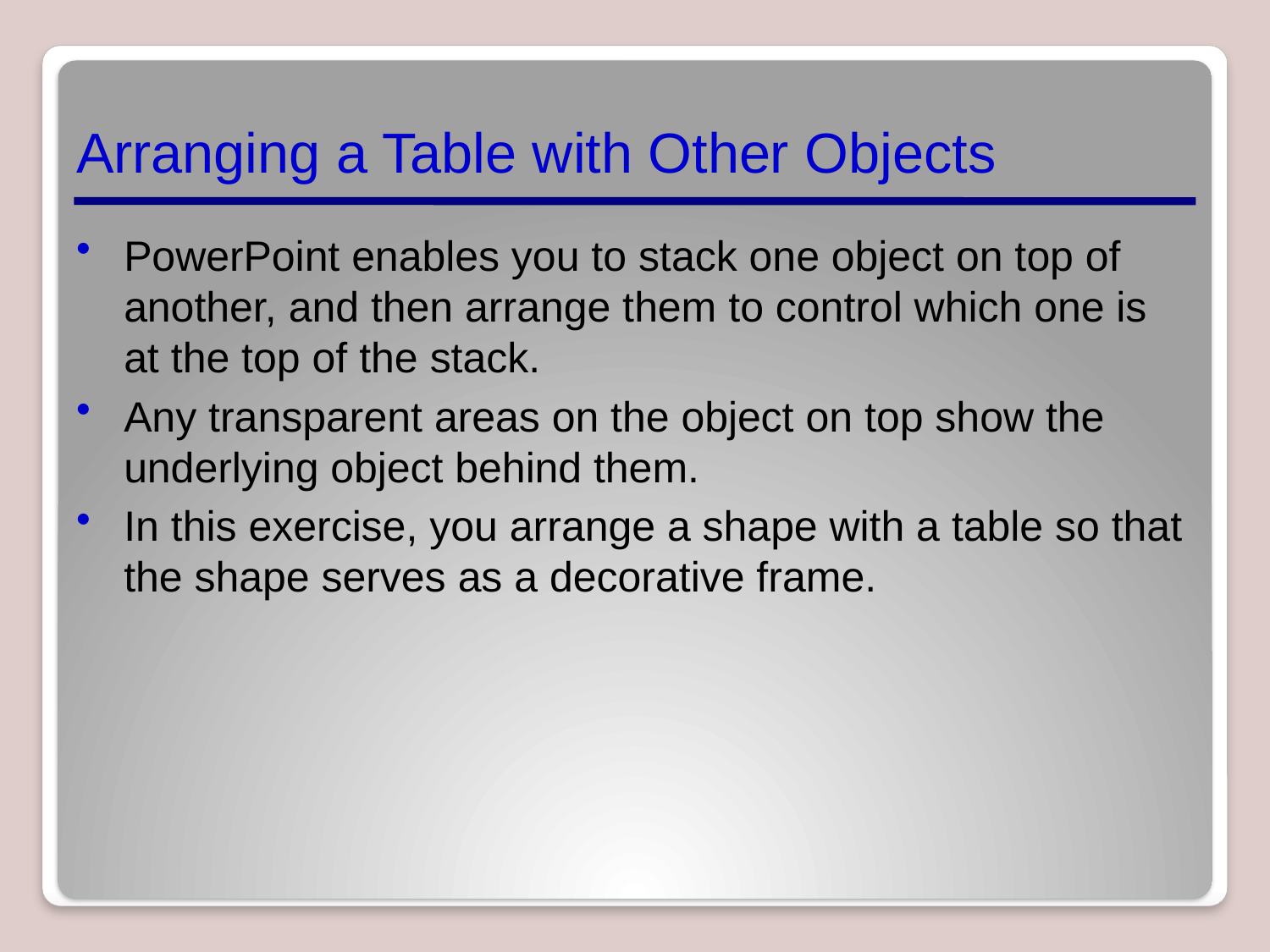

# Arranging a Table with Other Objects
PowerPoint enables you to stack one object on top of another, and then arrange them to control which one is at the top of the stack.
Any transparent areas on the object on top show the underlying object behind them.
In this exercise, you arrange a shape with a table so that the shape serves as a decorative frame.